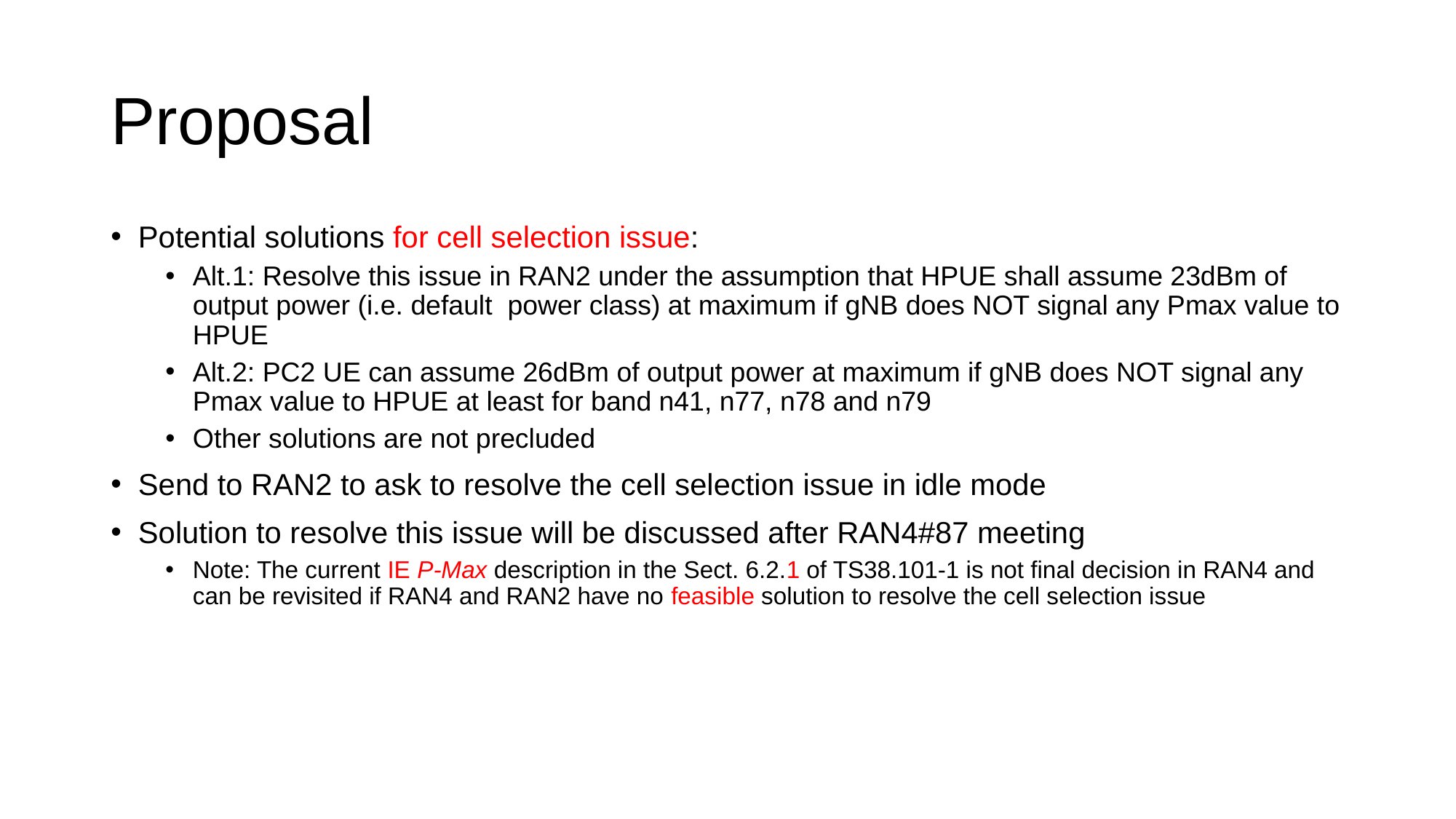

# Proposal
Potential solutions for cell selection issue:
Alt.1: Resolve this issue in RAN2 under the assumption that HPUE shall assume 23dBm of output power (i.e. default  power class) at maximum if gNB does NOT signal any Pmax value to HPUE
Alt.2: PC2 UE can assume 26dBm of output power at maximum if gNB does NOT signal any Pmax value to HPUE at least for band n41, n77, n78 and n79
Other solutions are not precluded
Send to RAN2 to ask to resolve the cell selection issue in idle mode
Solution to resolve this issue will be discussed after RAN4#87 meeting
Note: The current IE P-Max description in the Sect. 6.2.1 of TS38.101-1 is not final decision in RAN4 and can be revisited if RAN4 and RAN2 have no feasible solution to resolve the cell selection issue